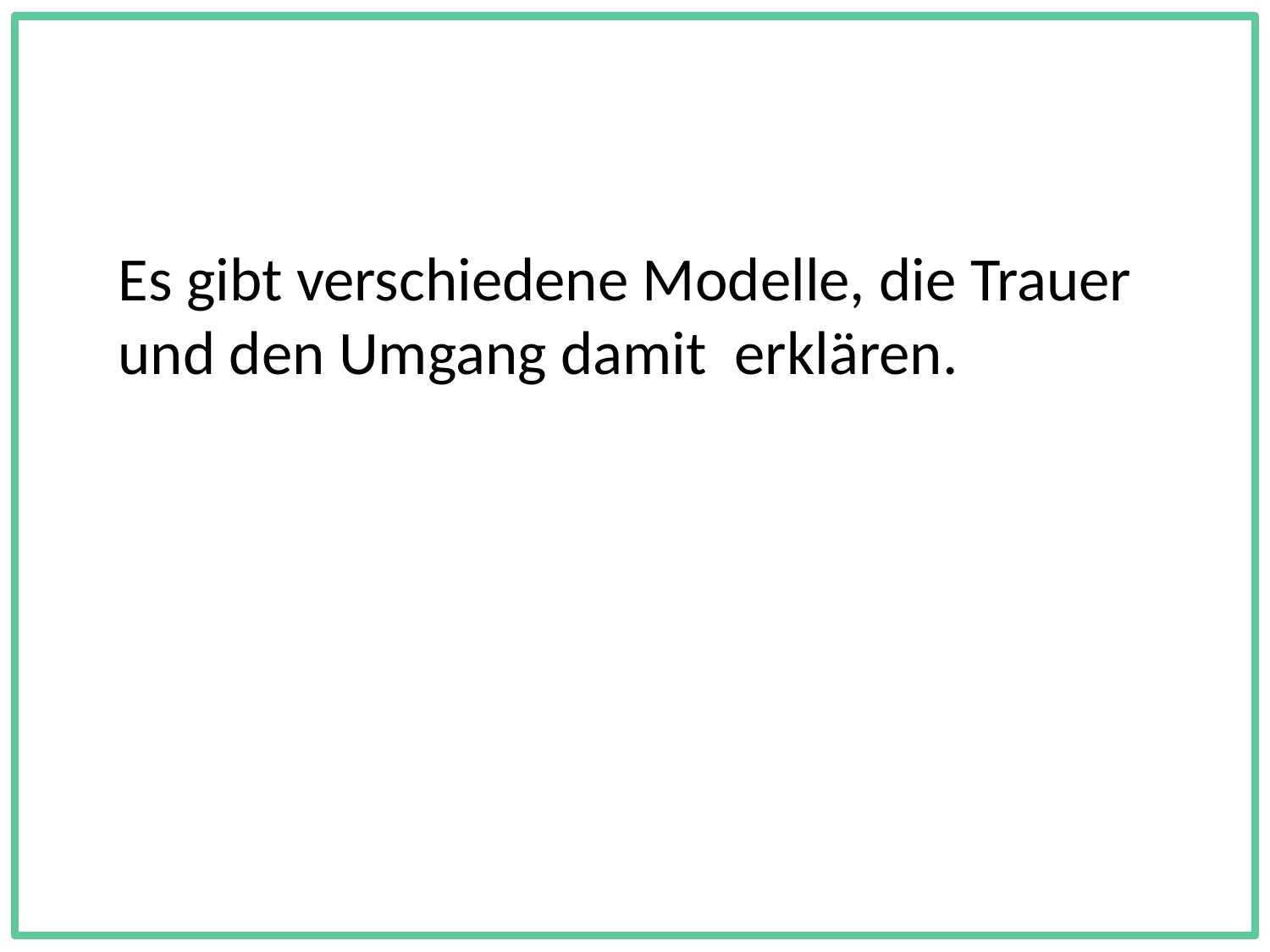

Es gibt verschiedene Modelle, die Trauer und den Umgang damit  erklären.